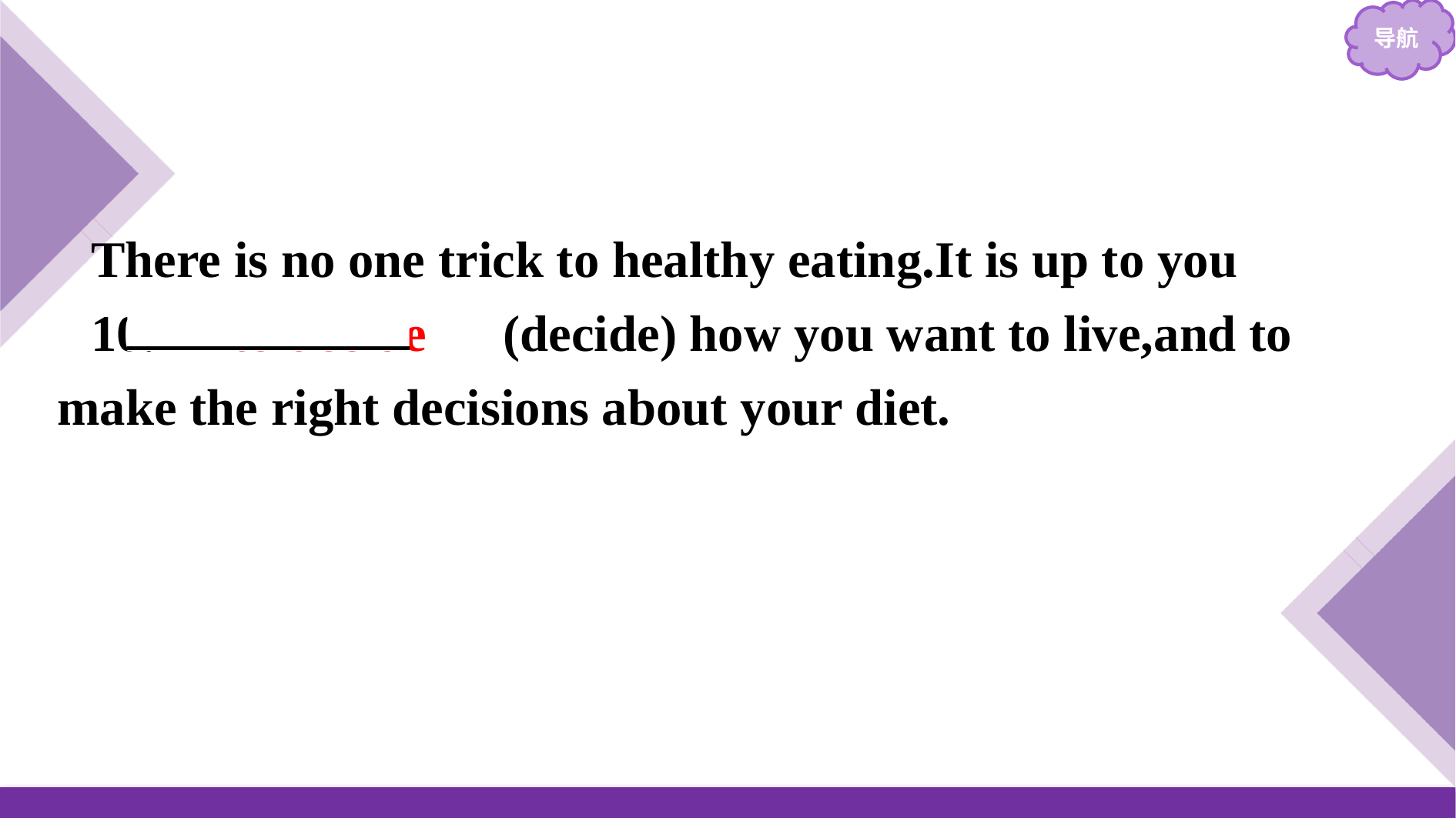

There is no one trick to healthy eating.It is up to you
10.　to decide　(decide) how you want to live,and to make the right decisions about your diet.